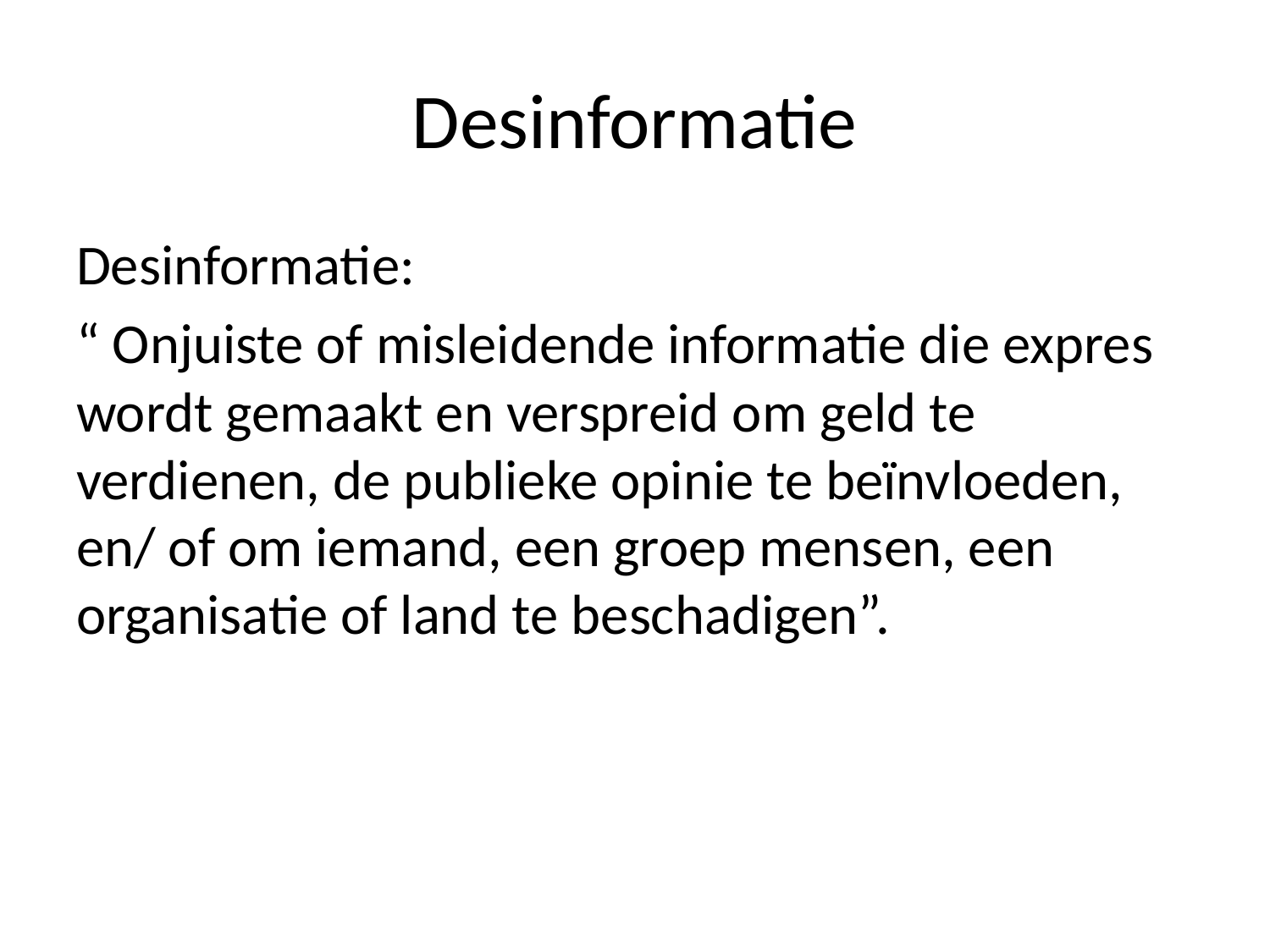

# Desinformatie
Desinformatie:
“ Onjuiste of misleidende informatie die expres wordt gemaakt en verspreid om geld te verdienen, de publieke opinie te beïnvloeden, en/ of om iemand, een groep mensen, een organisatie of land te beschadigen”.